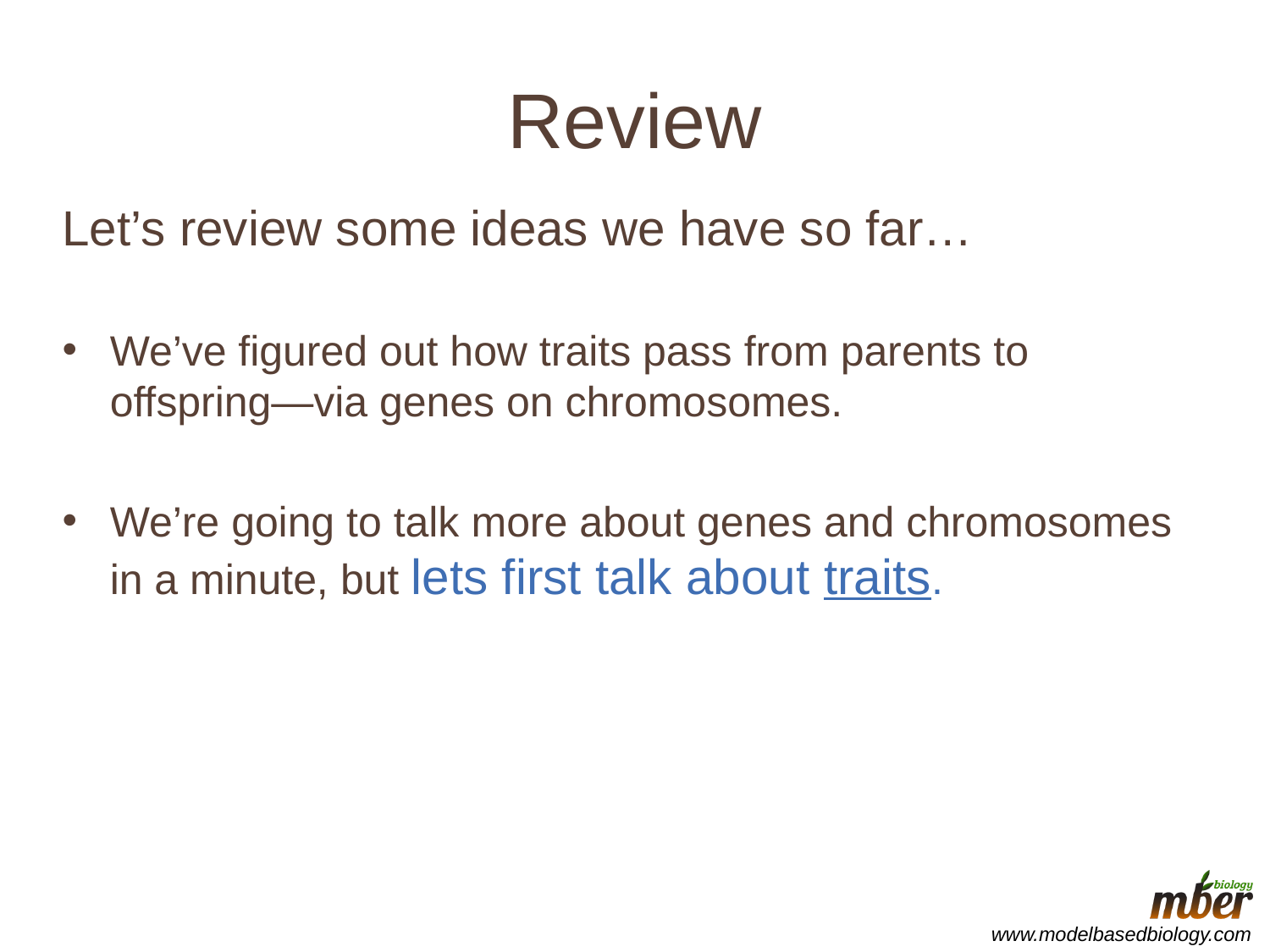

# Review
Let’s review some ideas we have so far…

We’ve figured out how traits pass from parents to offspring—via genes on chromosomes.

We’re going to talk more about genes and chromosomes in a minute, but lets first talk about traits.